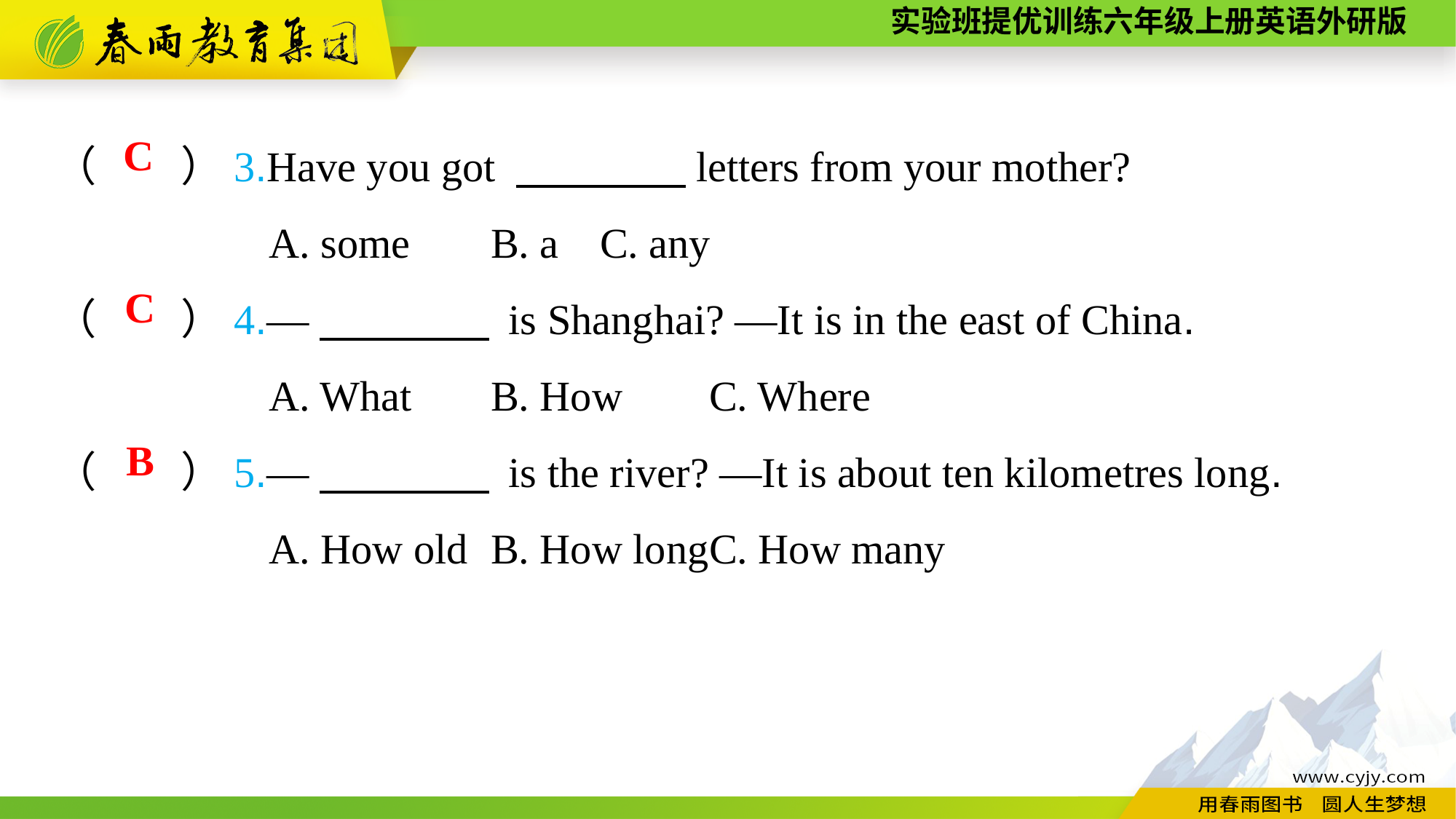

（　　）3.Have you got 　　　　letters from your mother?
A. some	B. a	C. any
（　　）4.—　　　　 is Shanghai? —It is in the east of China.
A. What	B. How	C. Where
（　　）5.—　　　　 is the river? —It is about ten kilometres long.
A. How old	B. How long	C. How many
C
C
B